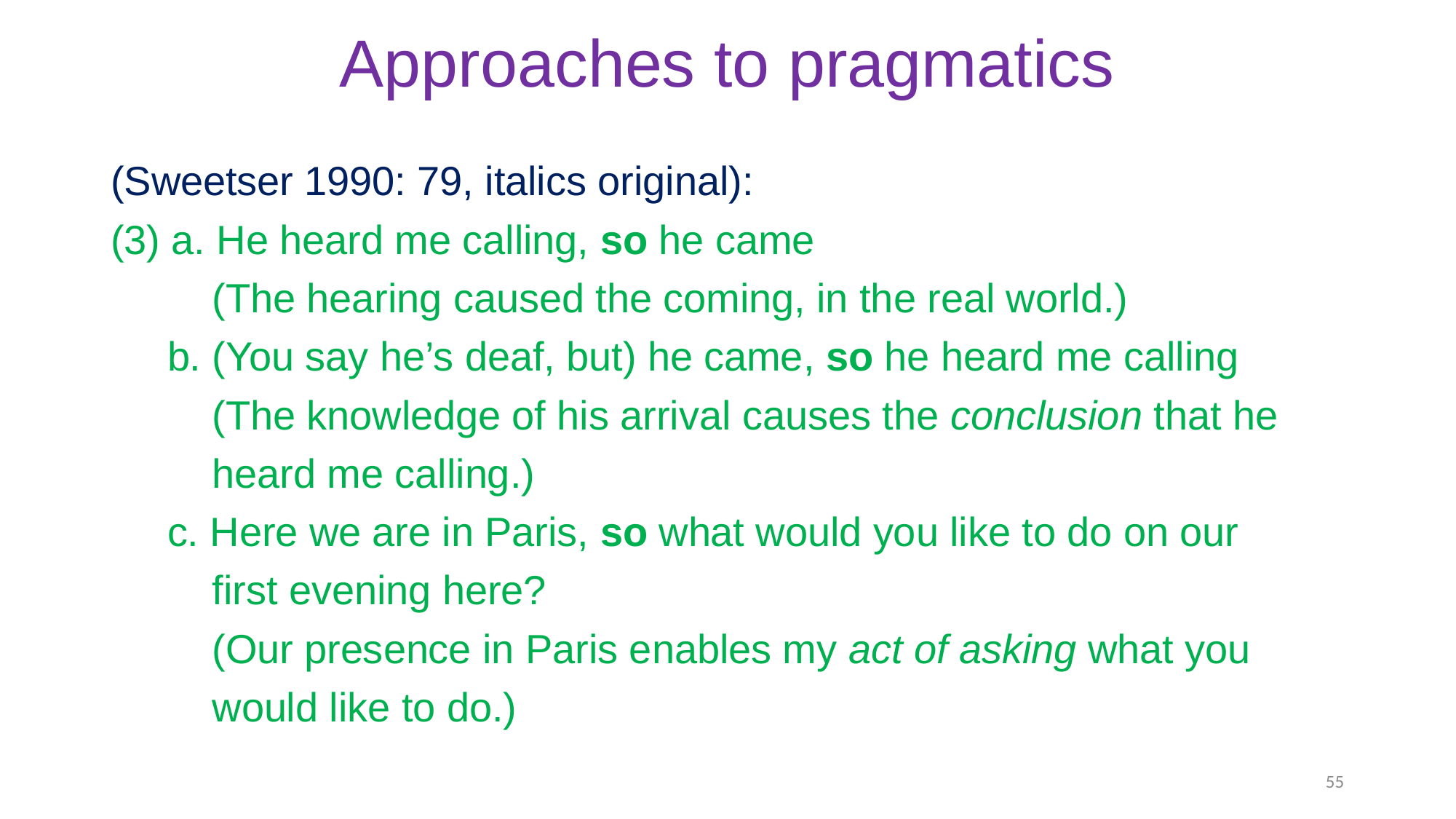

# Approaches to pragmatics
(Sweetser 1990: 79, italics original):
(3) a. He heard me calling, so he came
         (The hearing caused the coming, in the real world.)
     b. (You say he’s deaf, but) he came, so he heard me calling
         (The knowledge of his arrival causes the conclusion that he
         heard me calling.)
     c. Here we are in Paris, so what would you like to do on our
         first evening here?
         (Our presence in Paris enables my act of asking what you
         would like to do.)

55